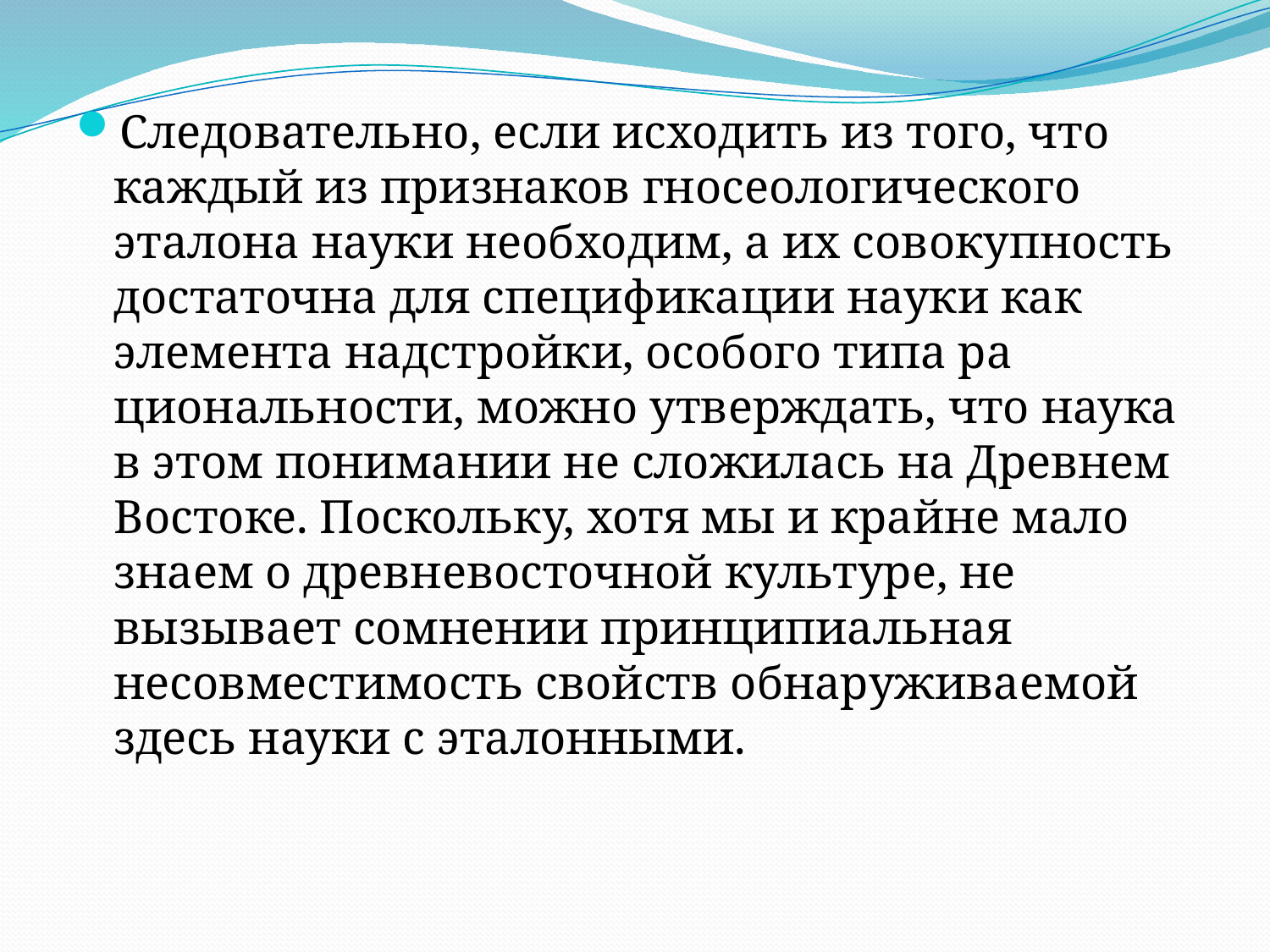

Следовательно, если исходить из того, что каждый из признаков гносеологического эталона науки необ­ходим, а их совокупность достаточна для специфика­ции науки как элемента надстройки, особого типа ра­циональности, можно утверждать, что наука в этом понимании не сложилась на Древнем Востоке. Поскольку, хотя мы и крайне мало знаем о древневосточной культуре, не вызывает сомнении принципиальная несовместимость свойств обнаруживаемой здесь науки с эталонными.